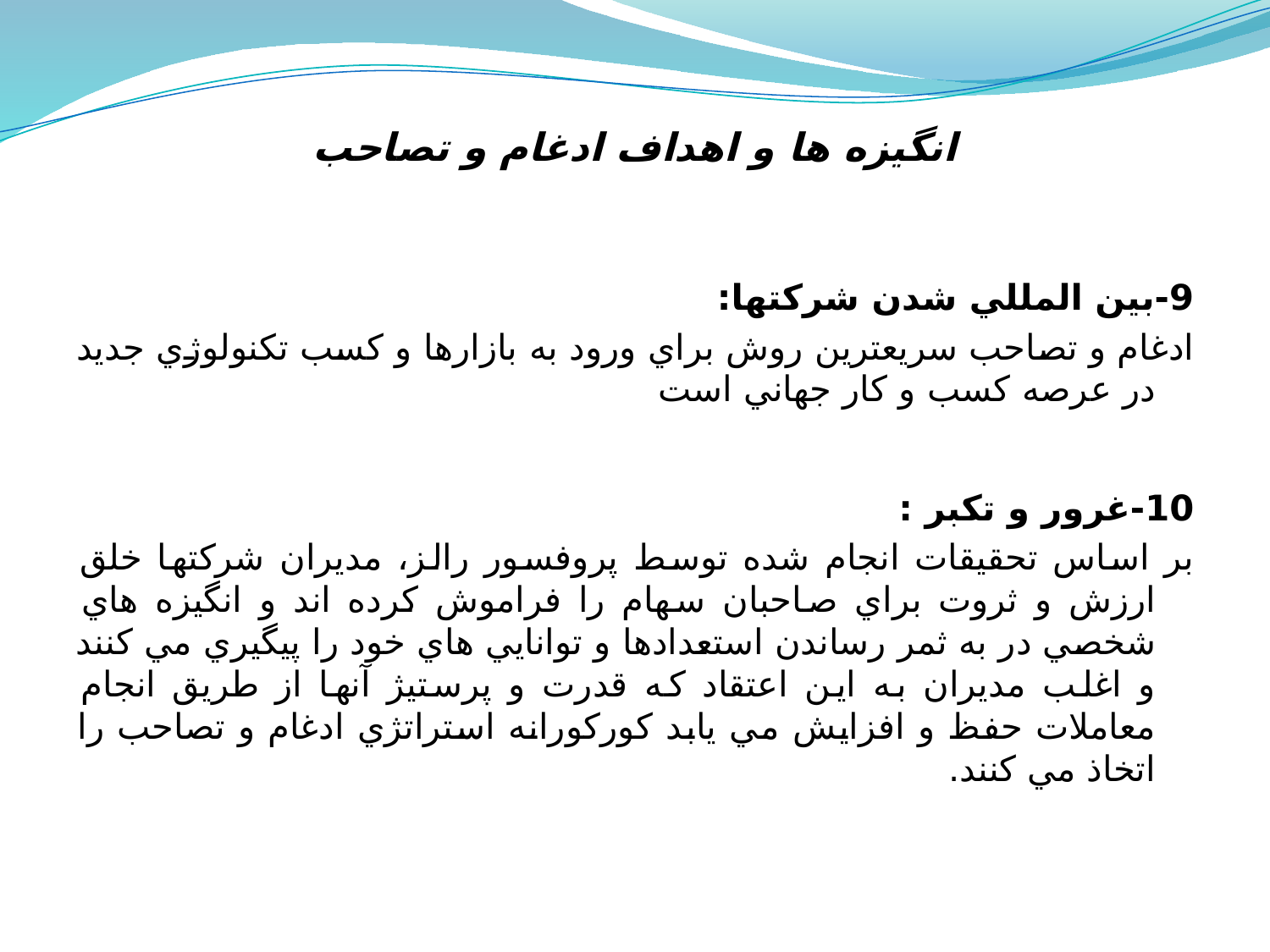

# انگیزه ها و اهداف ادغام و تصاحب
9-بين المللي شدن شركتها:
ادغام و تصاحب سريعترين روش براي ورود به بازارها و كسب تكنولوژي جديد در عرصه كسب و كار جهاني است

10-غرور و تكبر :
بر اساس تحقيقات انجام شده توسط پروفسور رالز، مديران شركتها خلق ارزش و ثروت براي صاحبان سهام را فراموش كرده اند و انگيزه هاي شخصي در به ثمر رساندن استعدادها و توانايي هاي خود را پيگيري مي كنند و اغلب مديران به اين اعتقاد كه قدرت و پرستيژ آنها از طريق انجام معاملات حفظ و افزايش مي يابد كوركورانه استراتژي ادغام و تصاحب را اتخاذ مي كنند.